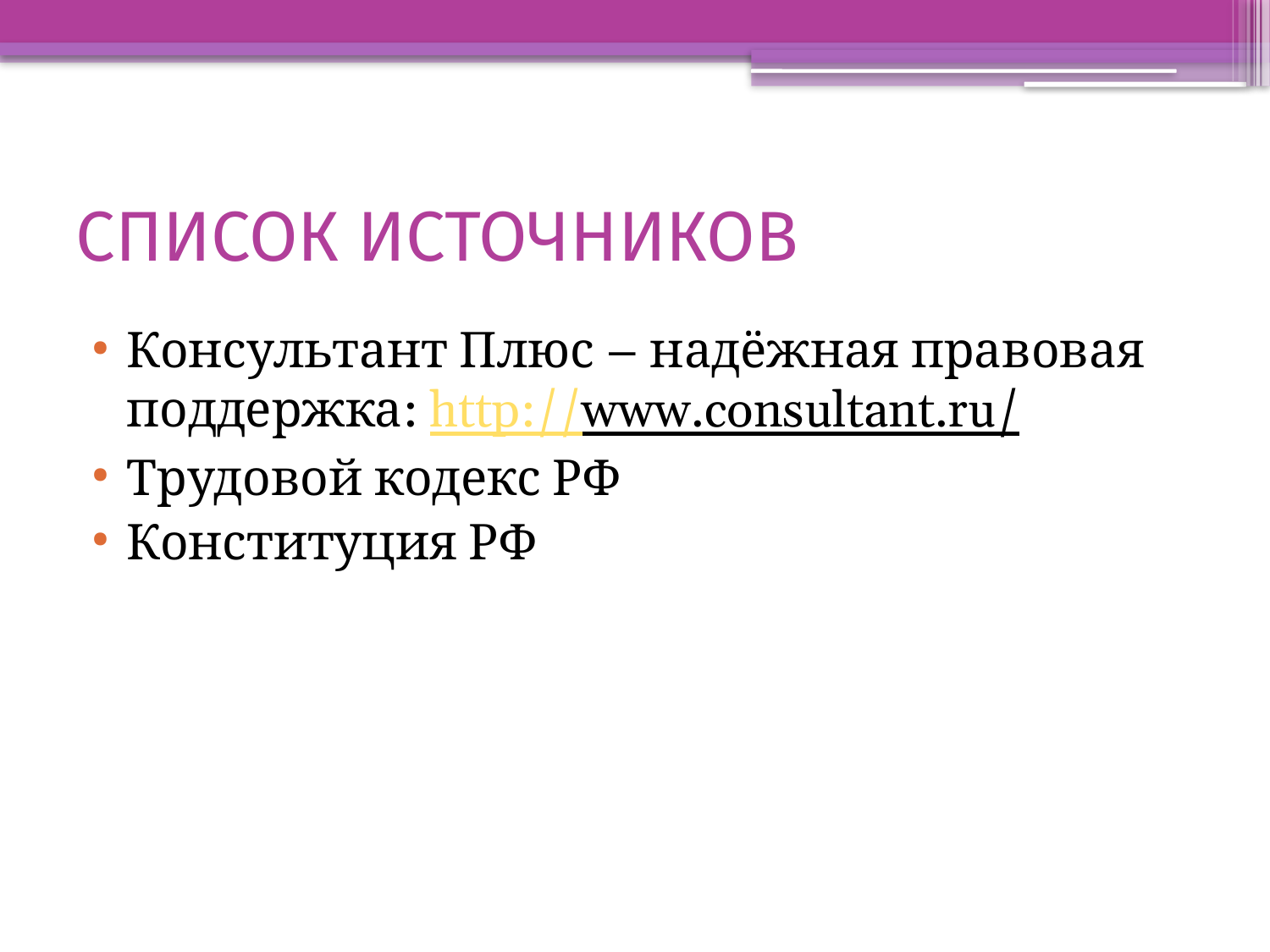

# СПИСОК ИСТОЧНИКОВ
Консультант Плюс – надёжная правовая поддержка: http://www.consultant.ru/
Трудовой кодекс РФ
Конституция РФ